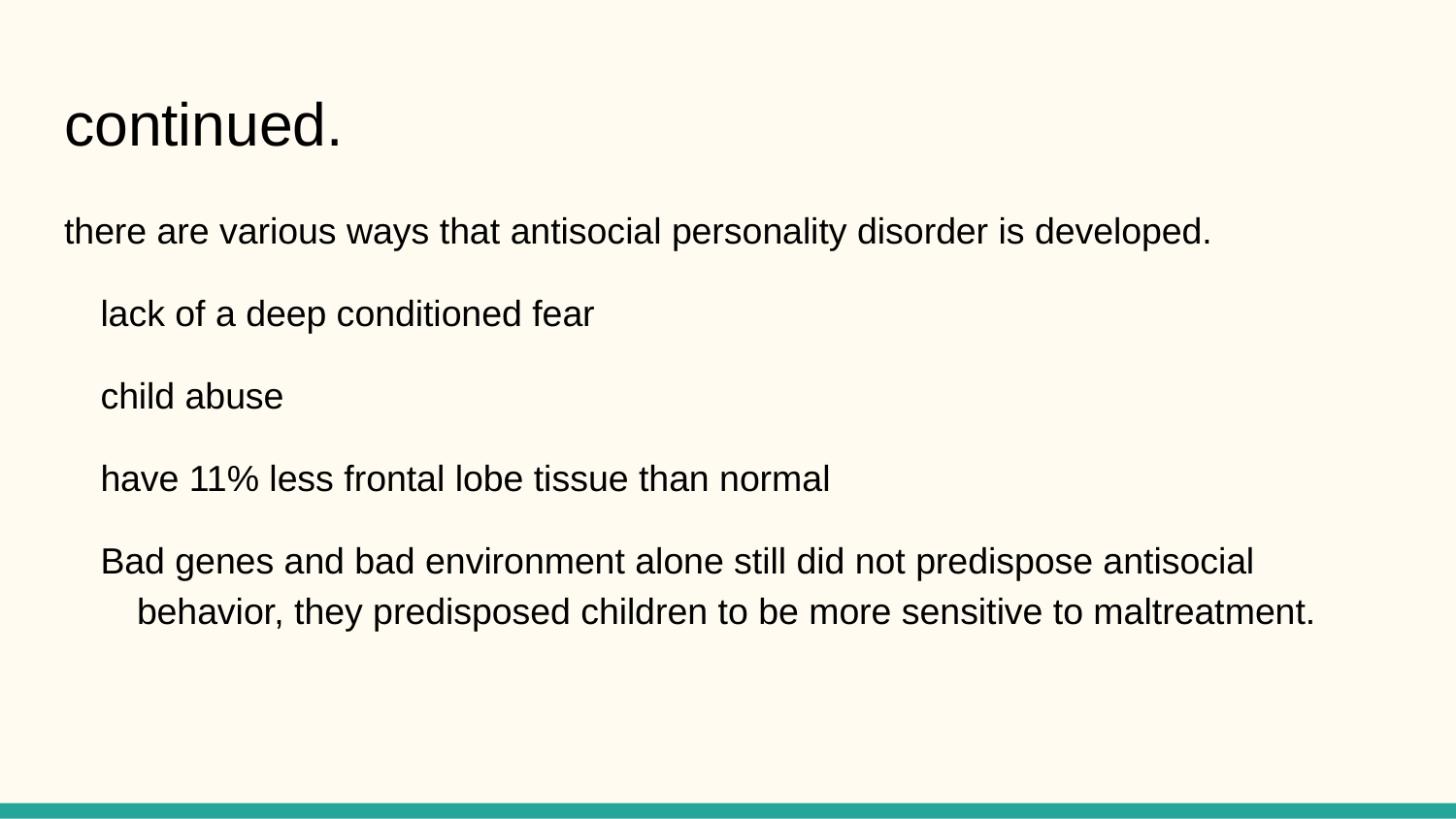

# continued.
there are various ways that antisocial personality disorder is developed.
lack of a deep conditioned fear
child abuse
have 11% less frontal lobe tissue than normal
Bad genes and bad environment alone still did not predispose antisocial behavior, they predisposed children to be more sensitive to maltreatment.